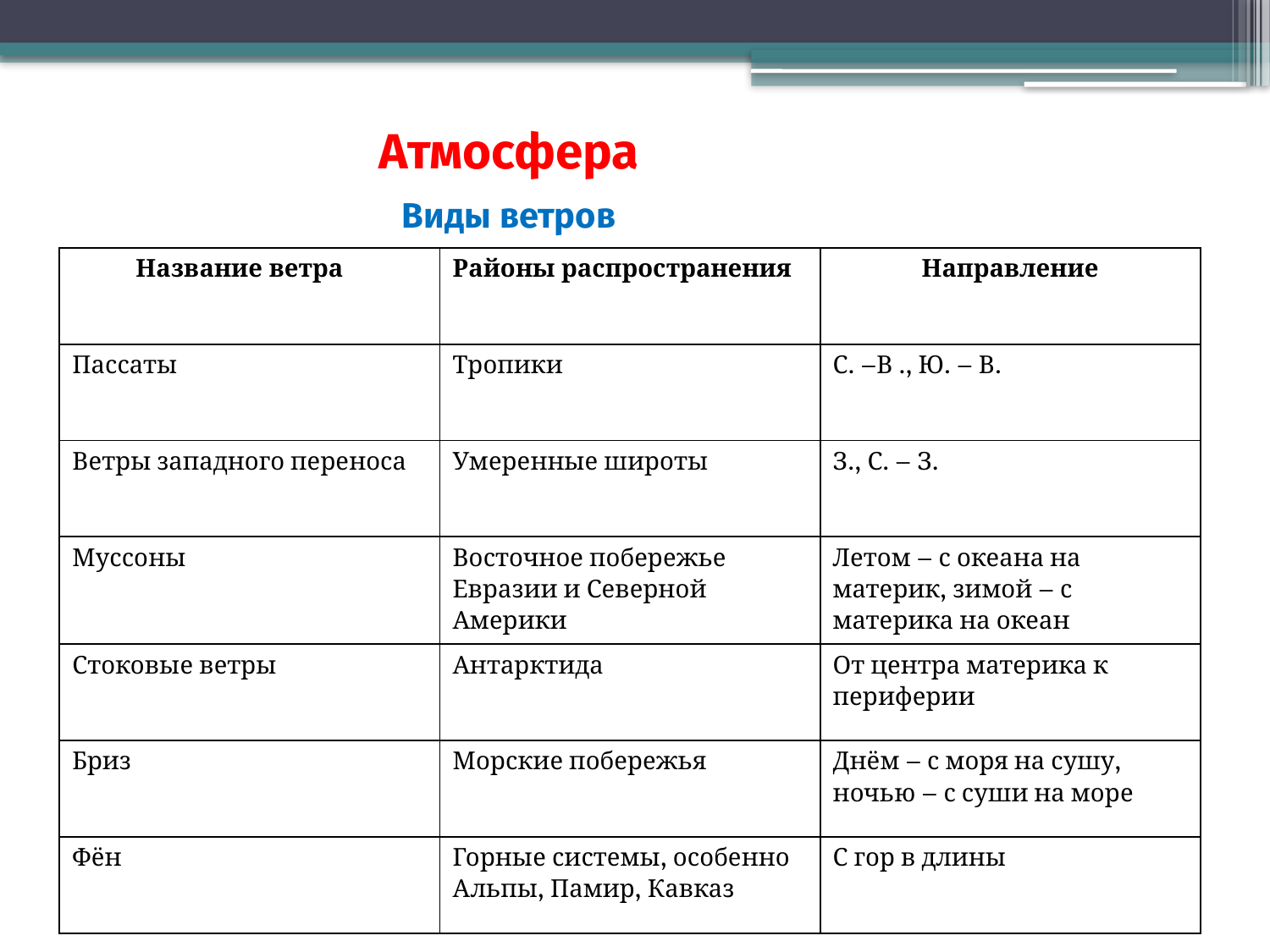

# Атмосфера Виды ветров
| Название ветра | Районы распространения | Направление |
| --- | --- | --- |
| Пассаты | Тропики | С. –В ., Ю. – В. |
| Ветры западного переноса | Умеренные широты | З., С. – З. |
| Муссоны | Восточное побережье Евразии и Северной Америки | Летом – с океана на материк, зимой – с материка на океан |
| Стоковые ветры | Антарктида | От центра материка к периферии |
| Бриз | Морские побережья | Днём – с моря на сушу, ночью – с суши на море |
| Фён | Горные системы, особенно Альпы, Памир, Кавказ | С гор в длины |